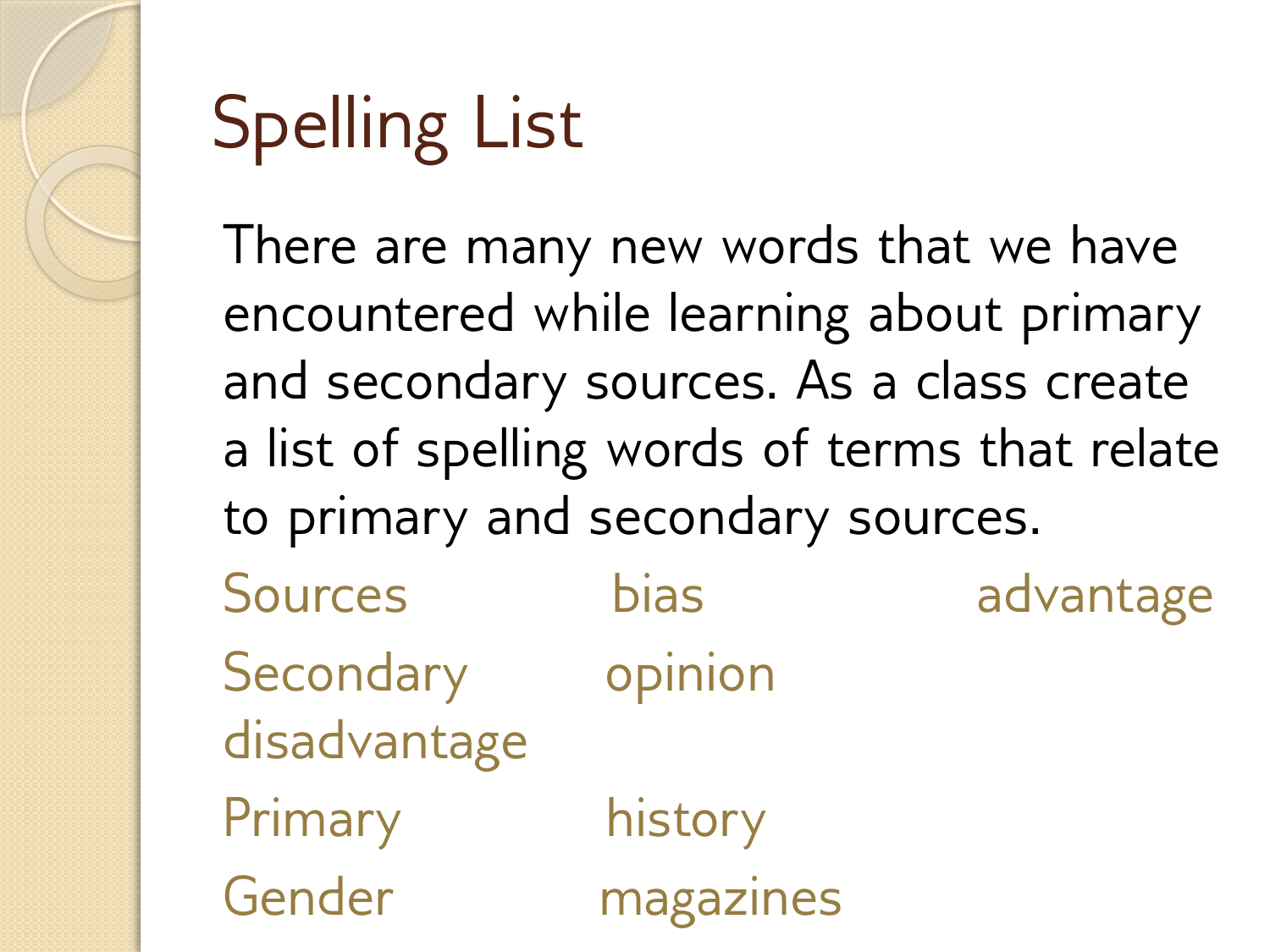

# Spelling List
There are many new words that we have encountered while learning about primary and secondary sources. As a class create a list of spelling words of terms that relate to primary and secondary sources.
Sources            bias                advantage
Secondary        opinion           disadvantage
Primary            history
Gender            magazines